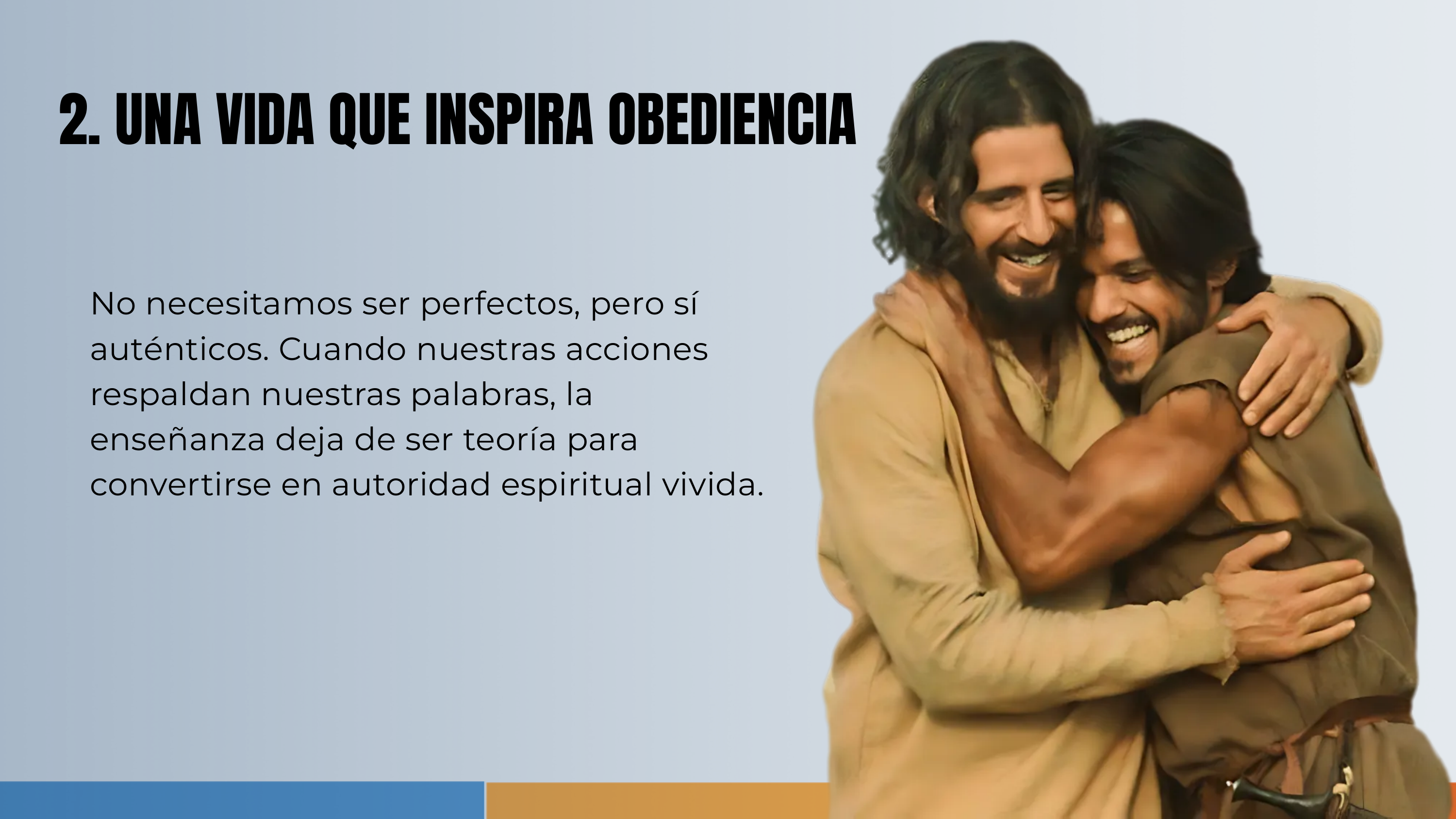

2. UNA VIDA QUE INSPIRA OBEDIENCIA
No necesitamos ser perfectos, pero sí auténticos. Cuando nuestras acciones respaldan nuestras palabras, la enseñanza deja de ser teoría para
convertirse en autoridad espiritual vivida.